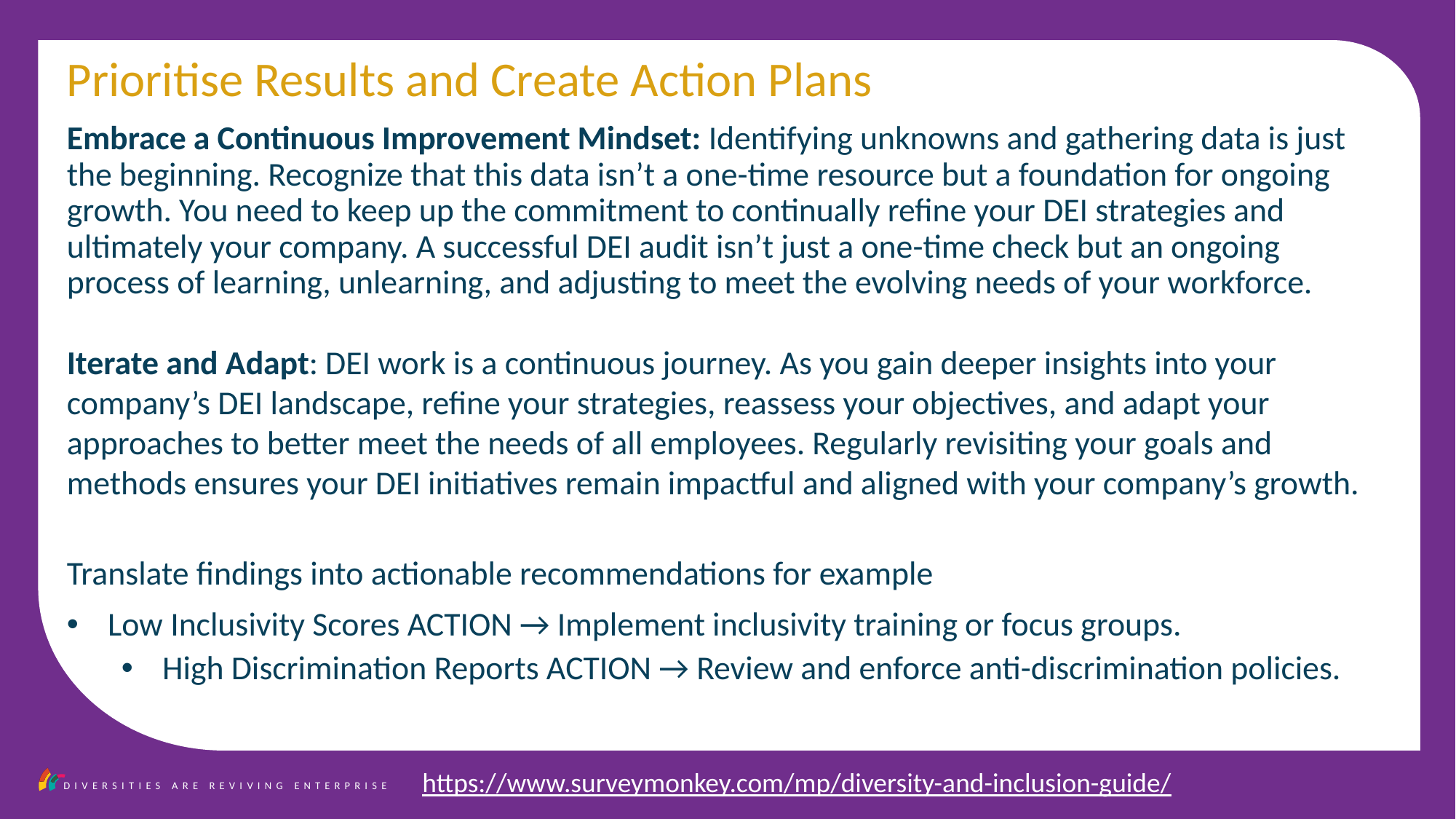

Prioritise Results and Create Action Plans
Embrace a Continuous Improvement Mindset: Identifying unknowns and gathering data is just the beginning. Recognize that this data isn’t a one-time resource but a foundation for ongoing growth. You need to keep up the commitment to continually refine your DEI strategies and ultimately your company. A successful DEI audit isn’t just a one-time check but an ongoing process of learning, unlearning, and adjusting to meet the evolving needs of your workforce.

Iterate and Adapt: DEI work is a continuous journey. As you gain deeper insights into your company’s DEI landscape, refine your strategies, reassess your objectives, and adapt your approaches to better meet the needs of all employees. Regularly revisiting your goals and methods ensures your DEI initiatives remain impactful and aligned with your company’s growth.

Translate findings into actionable recommendations for example
Low Inclusivity Scores ACTION → Implement inclusivity training or focus groups.
High Discrimination Reports ACTION → Review and enforce anti-discrimination policies.

https://www.surveymonkey.com/mp/diversity-and-inclusion-guide/